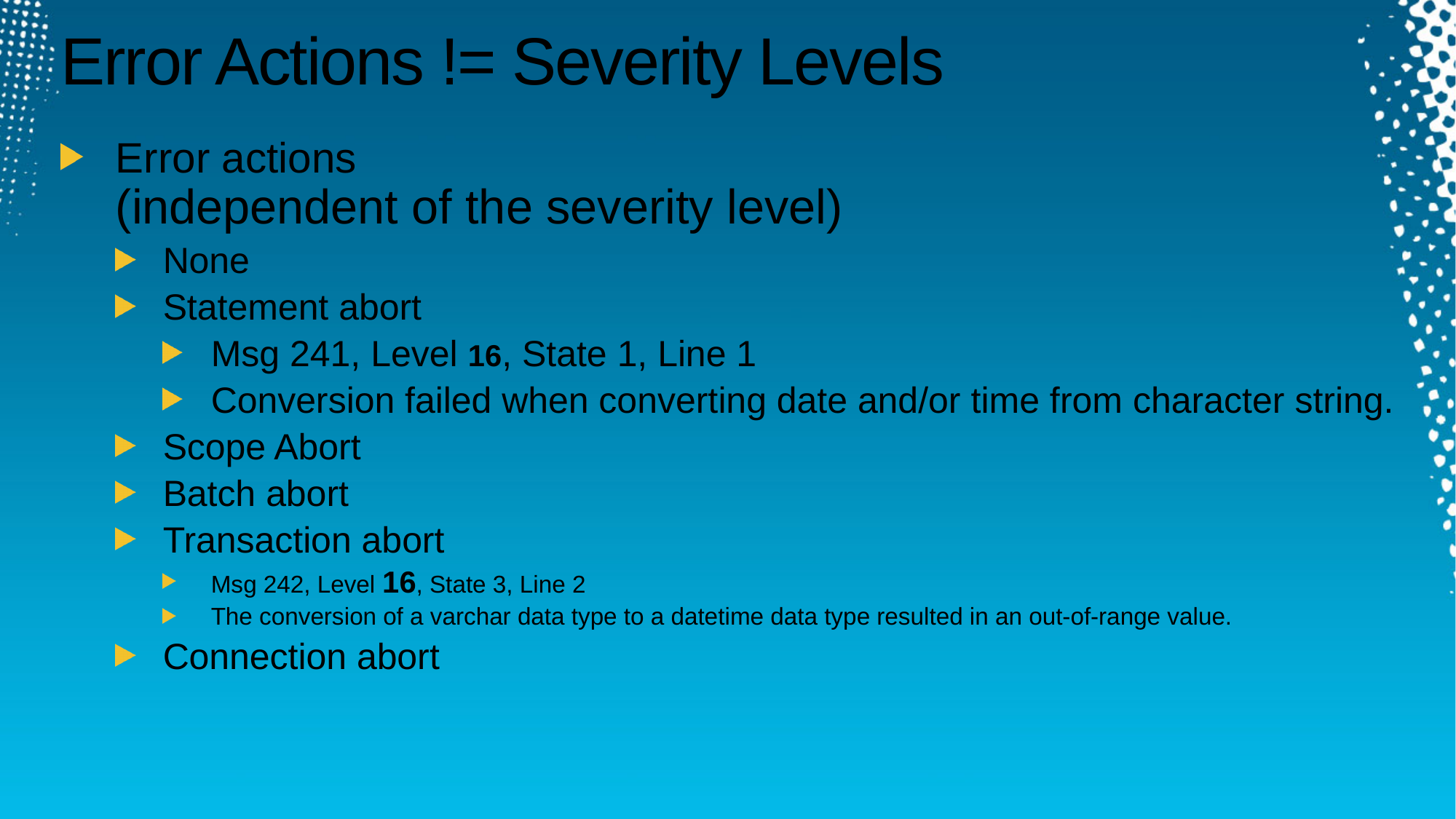

# Error Actions != Severity Levels
Error actions
(independent of the severity level)
None
Statement abort
Msg 241, Level 16, State 1, Line 1
Conversion failed when converting date and/or time from character string.
Scope Abort
Batch abort
Transaction abort
Msg 242, Level 16, State 3, Line 2
The conversion of a varchar data type to a datetime data type resulted in an out-of-range value.
Connection abort